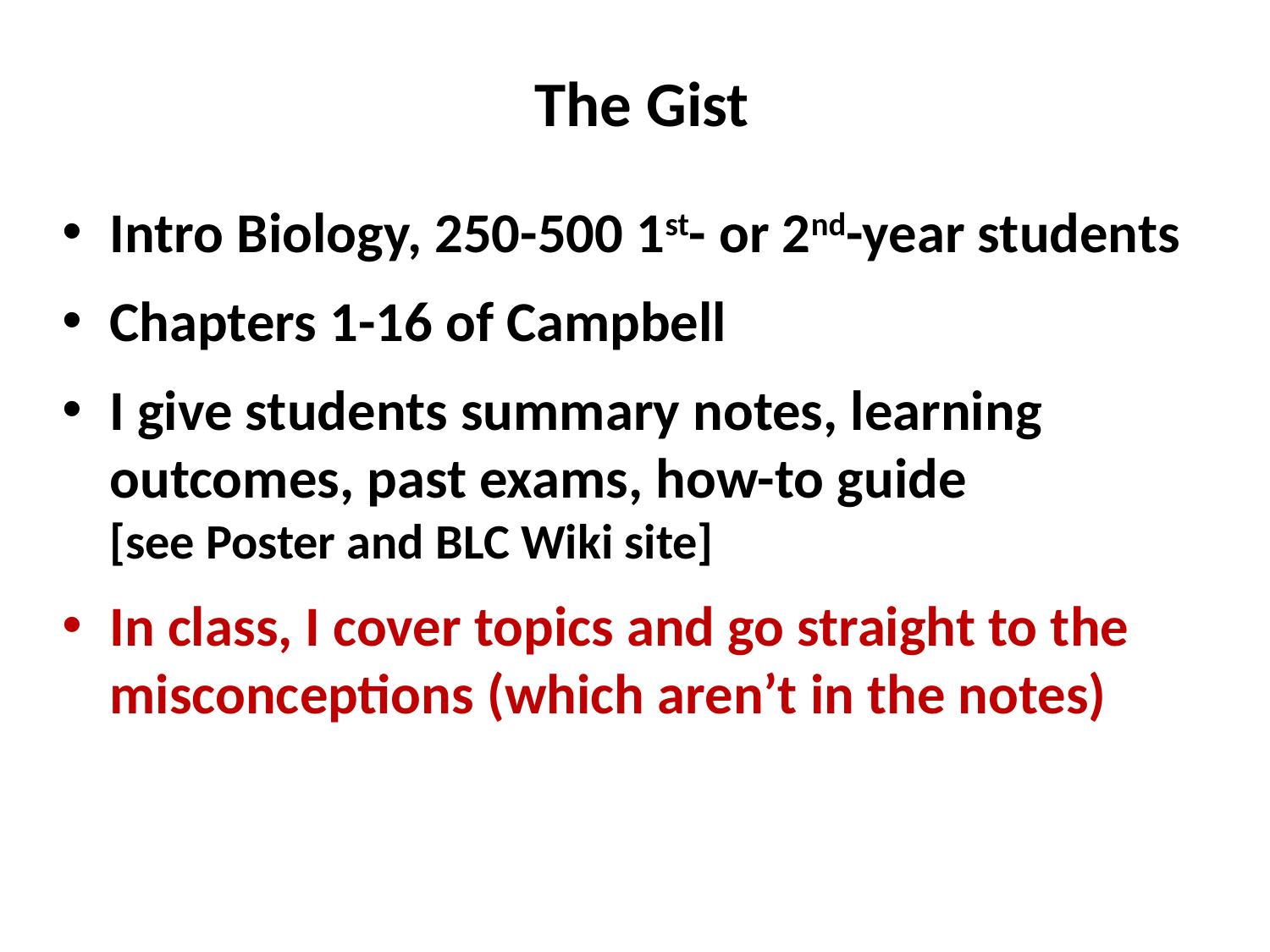

The Gist
Intro Biology, 250-500 1st- or 2nd-year students
Chapters 1-16 of Campbell
I give students summary notes, learning outcomes, past exams, how-to guide
[see Poster and BLC Wiki site]
In class, I cover topics and go straight to the misconceptions (which aren’t in the notes)